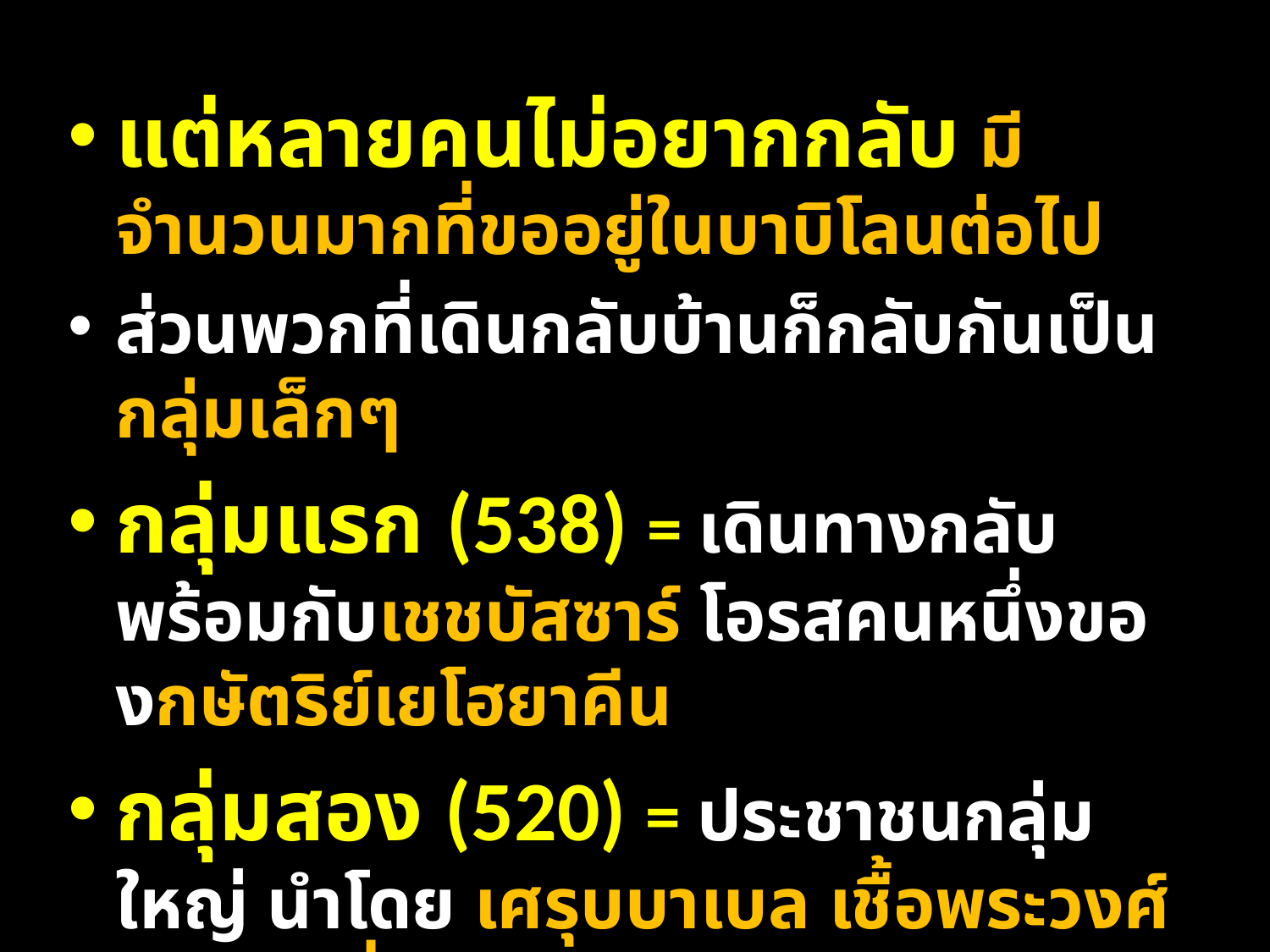

แต่หลายคนไม่อยากกลับ มีจำนวนมากที่ขออยู่ในบาบิโลนต่อไป
ส่วนพวกที่เดินกลับบ้านก็กลับกันเป็น กลุ่มเล็กๆ
กลุ่มแรก (538) = เดินทางกลับพร้อมกับเชชบัสซาร์ โอรสคนหนึ่งของกษัตริย์เยโฮยาคีน
กลุ่มสอง (520) = ประชาชนกลุ่มใหญ่ นำโดย เศรุบบาเบล เชื้อพระวงศ์อีกคนหนึ่ง และมหาสมณะ โยชูวา